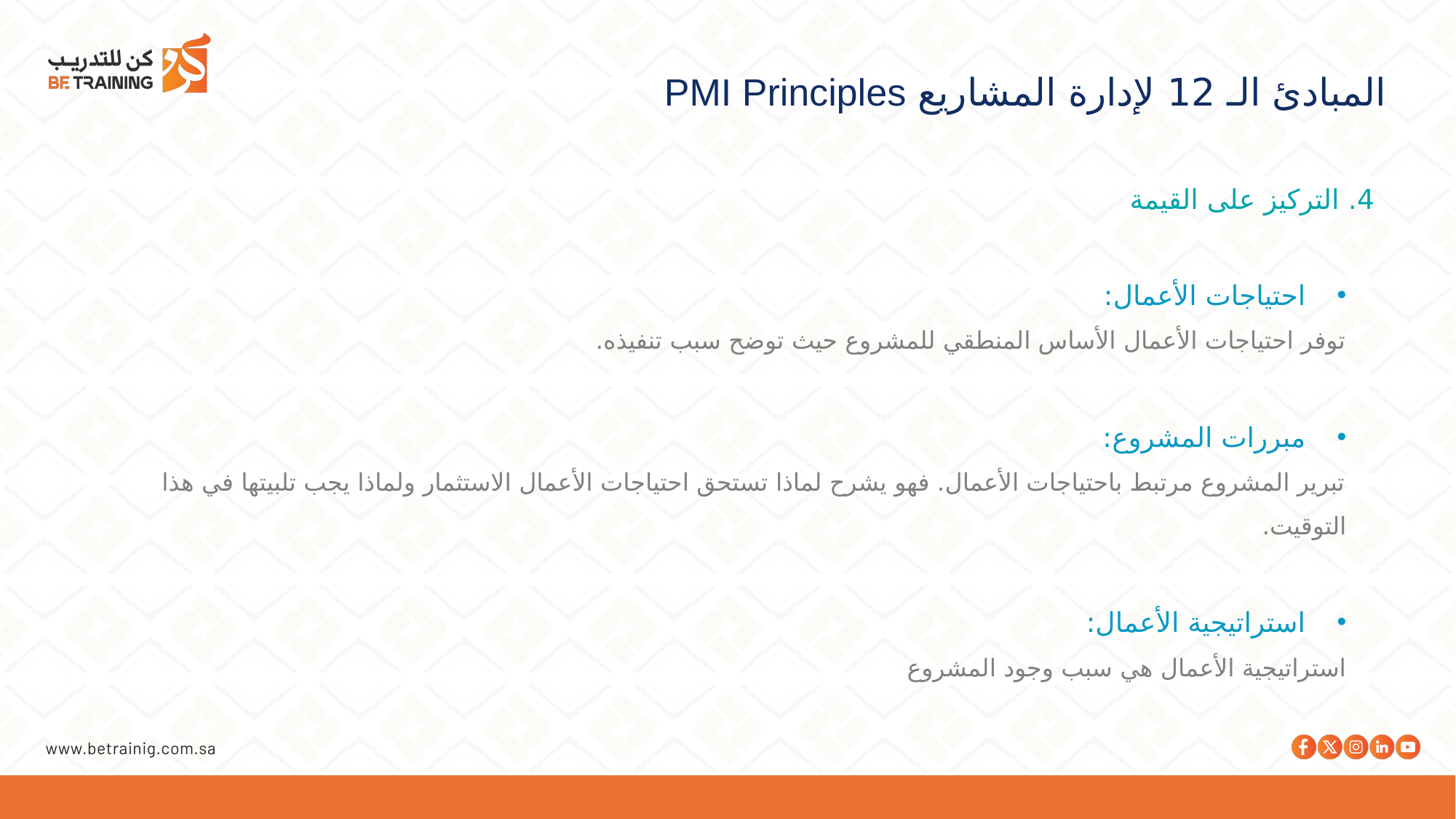

المبادئ الـ 12 لإدارة المشاريع PMI Principles
4. التركيز على القيمة
احتياجات الأعمال:
توفر احتياجات الأعمال الأساس المنطقي للمشروع حيث توضح سبب تنفيذه.

مبررات المشروع:
تبرير المشروع مرتبط باحتياجات الأعمال. فهو يشرح لماذا تستحق احتياجات الأعمال الاستثمار ولماذا يجب تلبيتها في هذا التوقيت.

استراتيجية الأعمال:
استراتيجية الأعمال هي سبب وجود المشروع